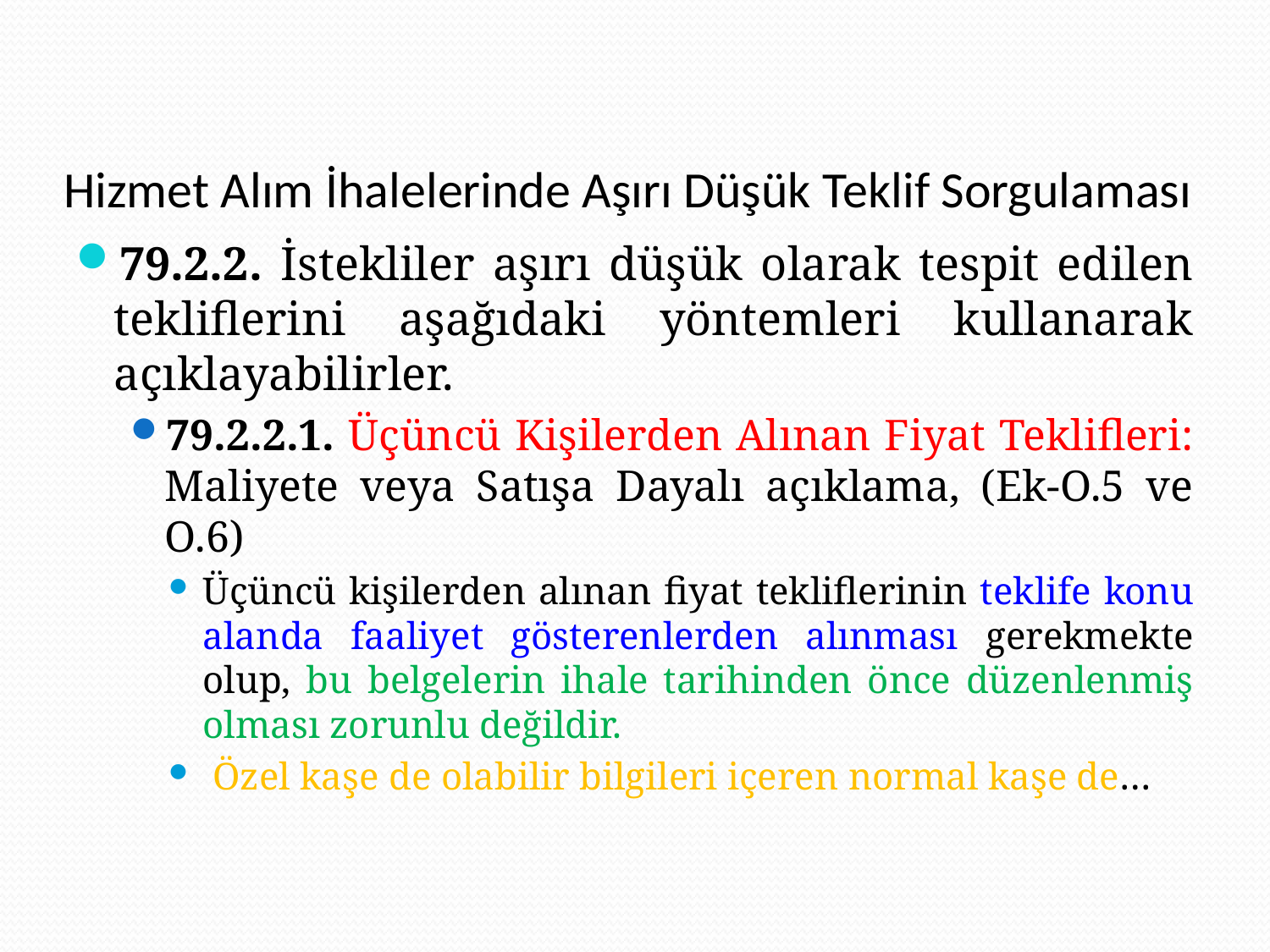

# Hizmet Alım İhalelerinde Aşırı Düşük Teklif Sorgulaması
79.2.2. İstekliler aşırı düşük olarak tespit edilen tekliflerini aşağıdaki yöntemleri kullanarak açıklayabilirler.
79.2.2.1. Üçüncü Kişilerden Alınan Fiyat Teklifleri: Maliyete veya Satışa Dayalı açıklama, (Ek-O.5 ve O.6)
Üçüncü kişilerden alınan fiyat tekliflerinin teklife konu alanda faaliyet gösterenlerden alınması gerekmekte olup, bu belgelerin ihale tarihinden önce düzenlenmiş olması zorunlu değildir.
 Özel kaşe de olabilir bilgileri içeren normal kaşe de…